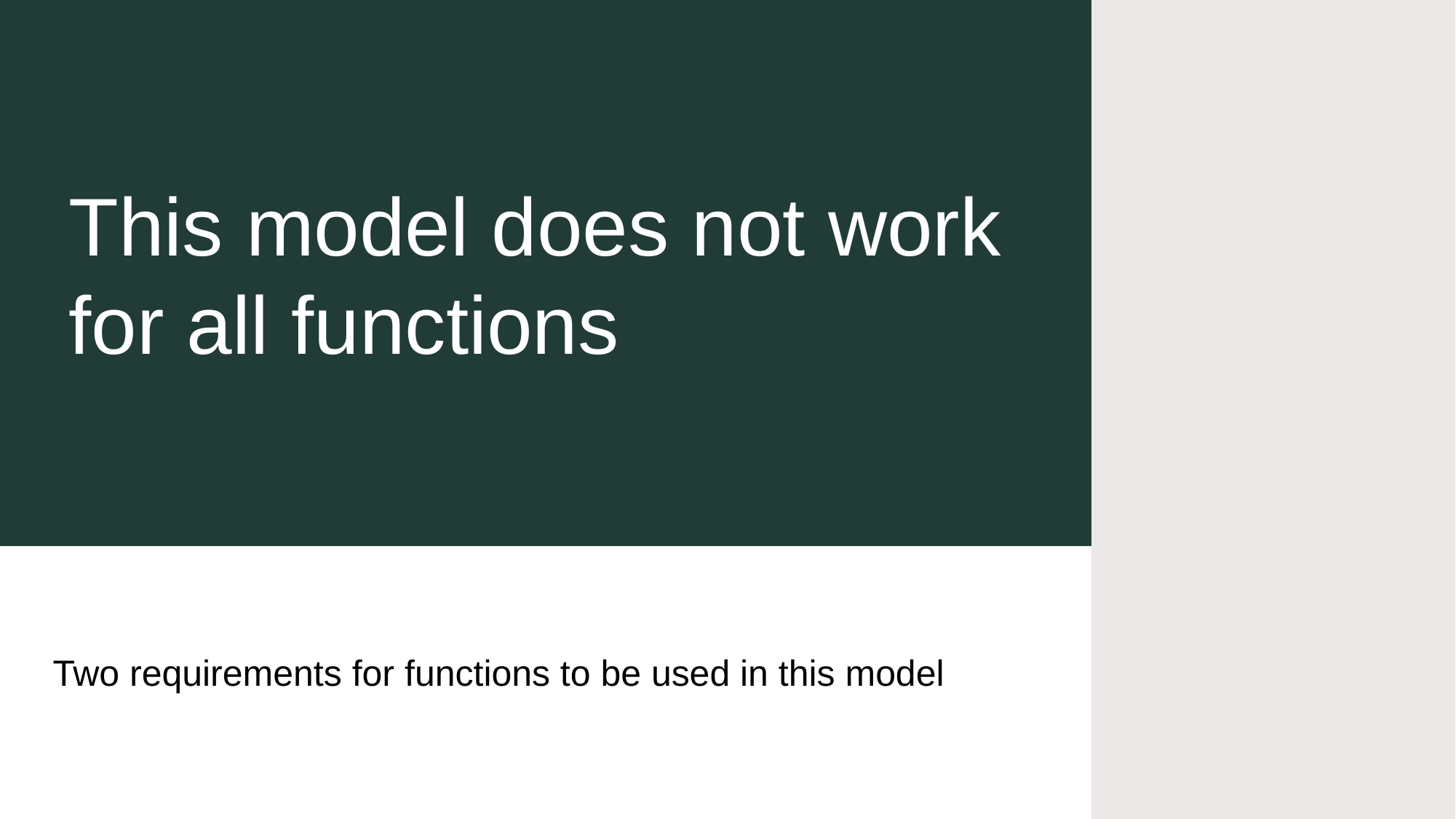

# This model does not work for all functions
Two requirements for functions to be used in this model